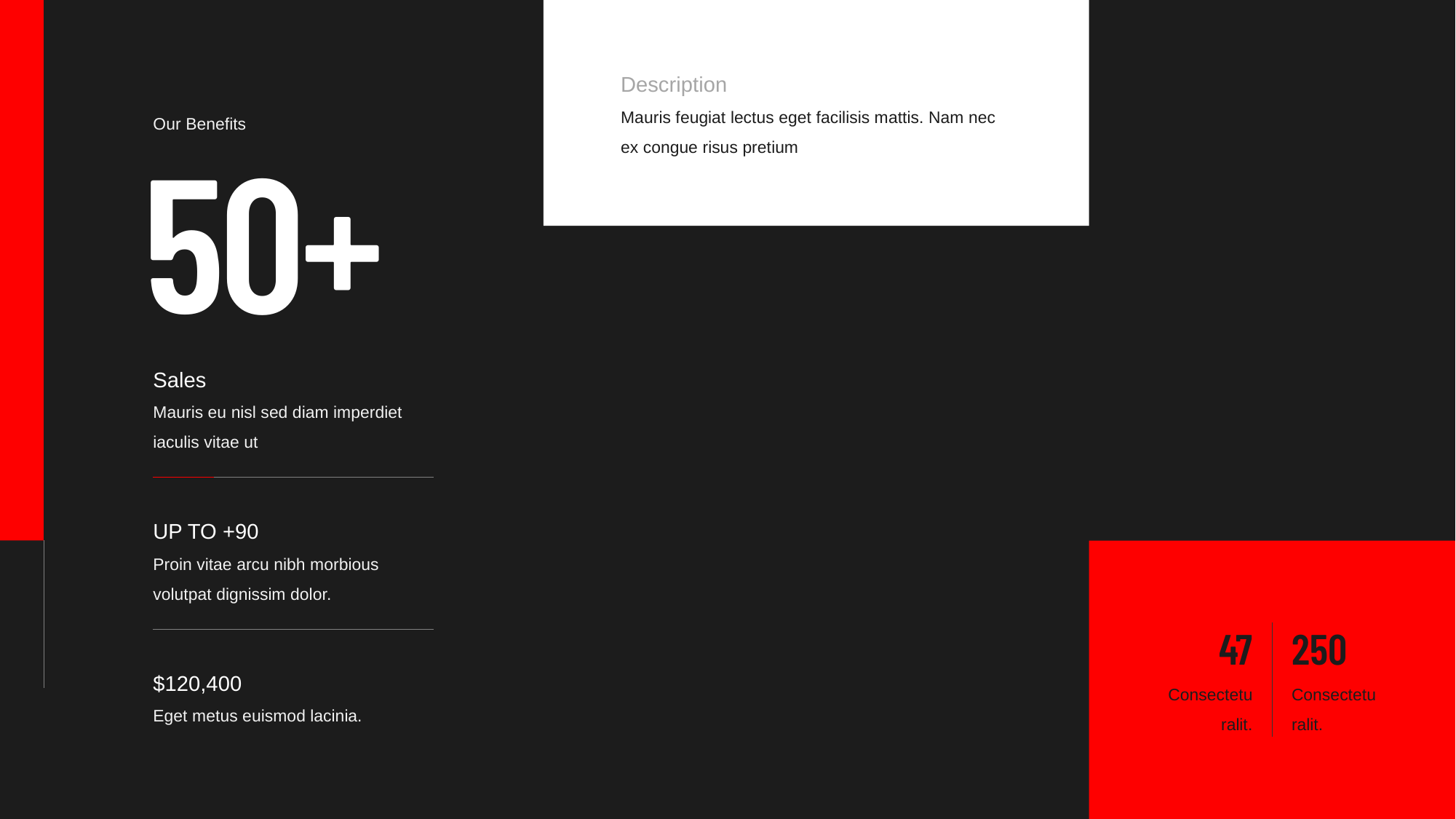

Description
Mauris feugiat lectus eget facilisis mattis. Nam nec ex congue risus pretium
Our Benefits
50+

Sales
Mauris eu nisl sed diam imperdiet iaculis vitae ut
UP TO +90
Proin vitae arcu nibh morbious volutpat dignissim dolor.
47
250
$120,400
Eget metus euismod lacinia.
Consecteturalit.
Consecteturalit.